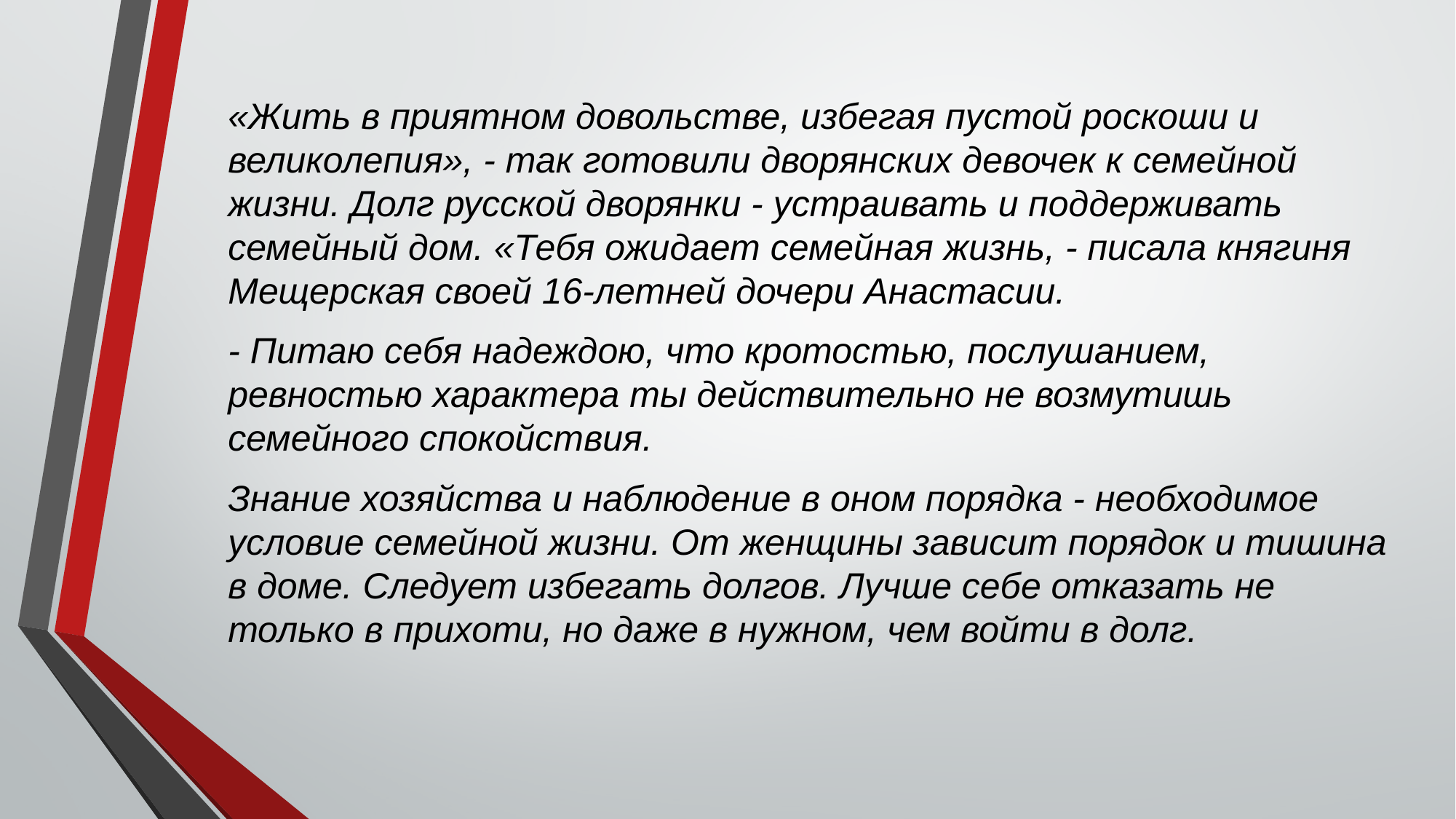

«Жить в приятном довольстве, избегая пустой роскоши и великолепия», - так готовили дворянских девочек к семейной жизни. Долг русской дворянки - устраивать и поддерживать семейный дом. «Тебя ожидает семейная жизнь, - писала княгиня Мещерская своей 16-летней дочери Анастасии.
- Питаю себя надеждою, что кротостью, послушанием, ревностью характера ты действительно не возмутишь семейного спокойствия.
Знание хозяйства и наблюдение в оном порядка - необходимое условие семейной жизни. От женщины зависит порядок и тишина в доме. Следует избегать долгов. Лучше себе отказать не только в прихоти, но даже в нужном, чем войти в долг.